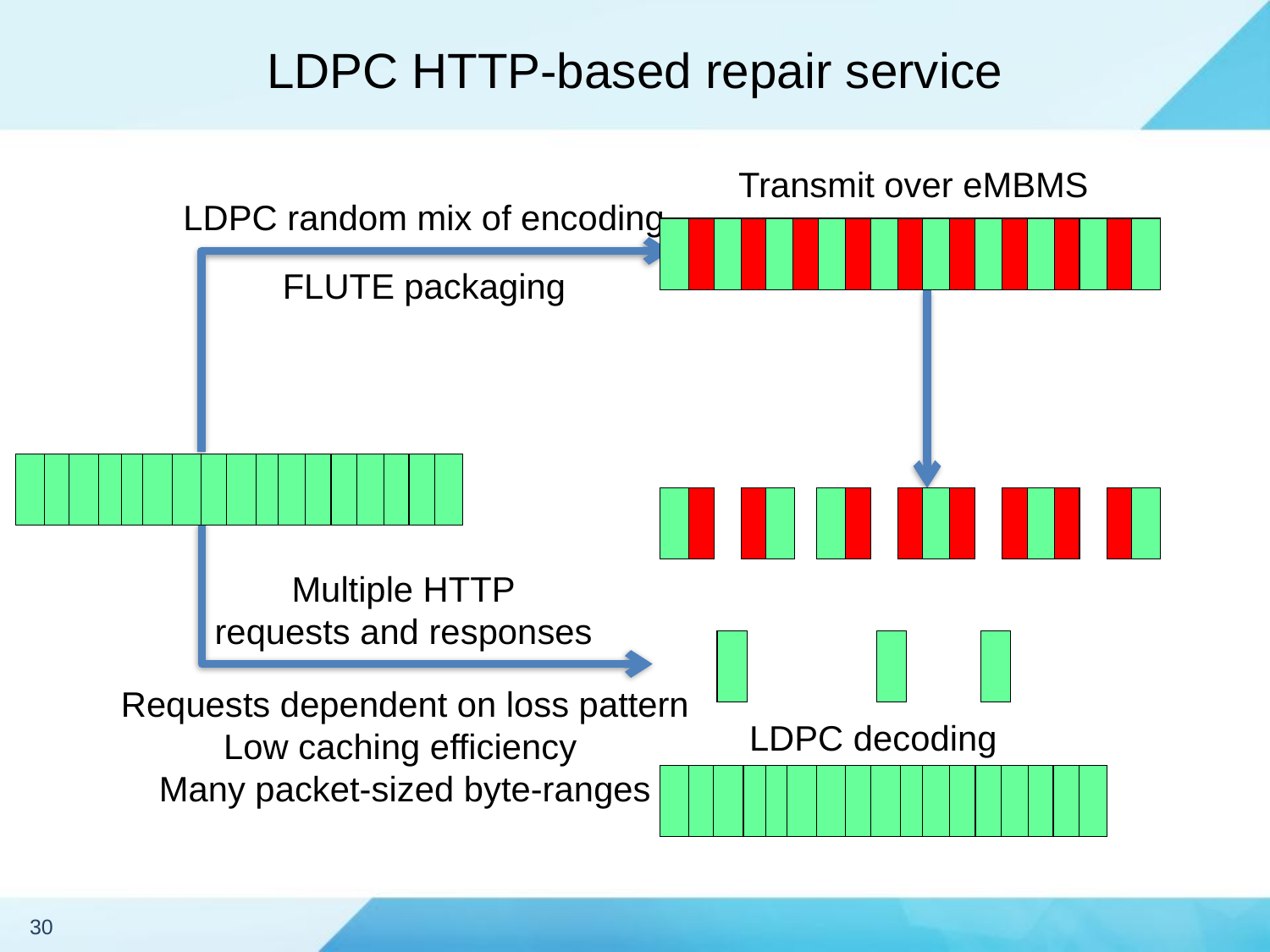

# LDPC HTTP-based repair service
Transmit over eMBMS
LDPC random mix of encoding

FLUTE packaging

Multiple HTTP
requests and responses

Requests dependent on loss pattern
Low caching efficiency
Many packet-sized byte-ranges
LDPC decoding

30